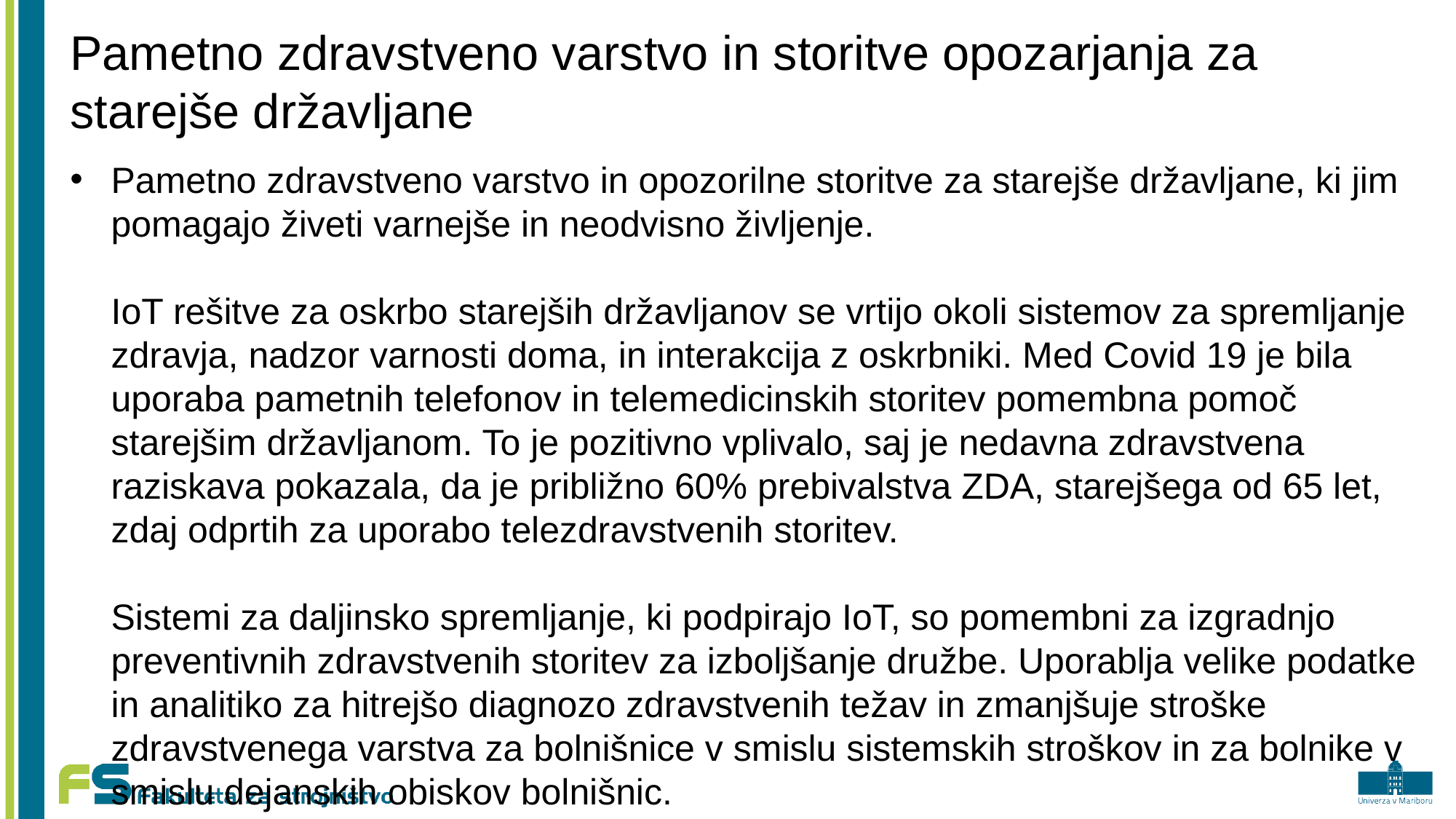

# Pametno zdravstveno varstvo in storitve opozarjanja za starejše državljane
Pametno zdravstveno varstvo in opozorilne storitve za starejše državljane, ki jim pomagajo živeti varnejše in neodvisno življenje.
IoT rešitve za oskrbo starejših državljanov se vrtijo okoli sistemov za spremljanje zdravja, nadzor varnosti doma, in interakcija z oskrbniki. Med Covid 19 je bila uporaba pametnih telefonov in telemedicinskih storitev pomembna pomoč starejšim državljanom. To je pozitivno vplivalo, saj je nedavna zdravstvena raziskava pokazala, da je približno 60% prebivalstva ZDA, starejšega od 65 let, zdaj odprtih za uporabo telezdravstvenih storitev.
Sistemi za daljinsko spremljanje, ki podpirajo IoT, so pomembni za izgradnjo preventivnih zdravstvenih storitev za izboljšanje družbe. Uporablja velike podatke in analitiko za hitrejšo diagnozo zdravstvenih težav in zmanjšuje stroške zdravstvenega varstva za bolnišnice v smislu sistemskih stroškov in za bolnike v smislu dejanskih obiskov bolnišnic.